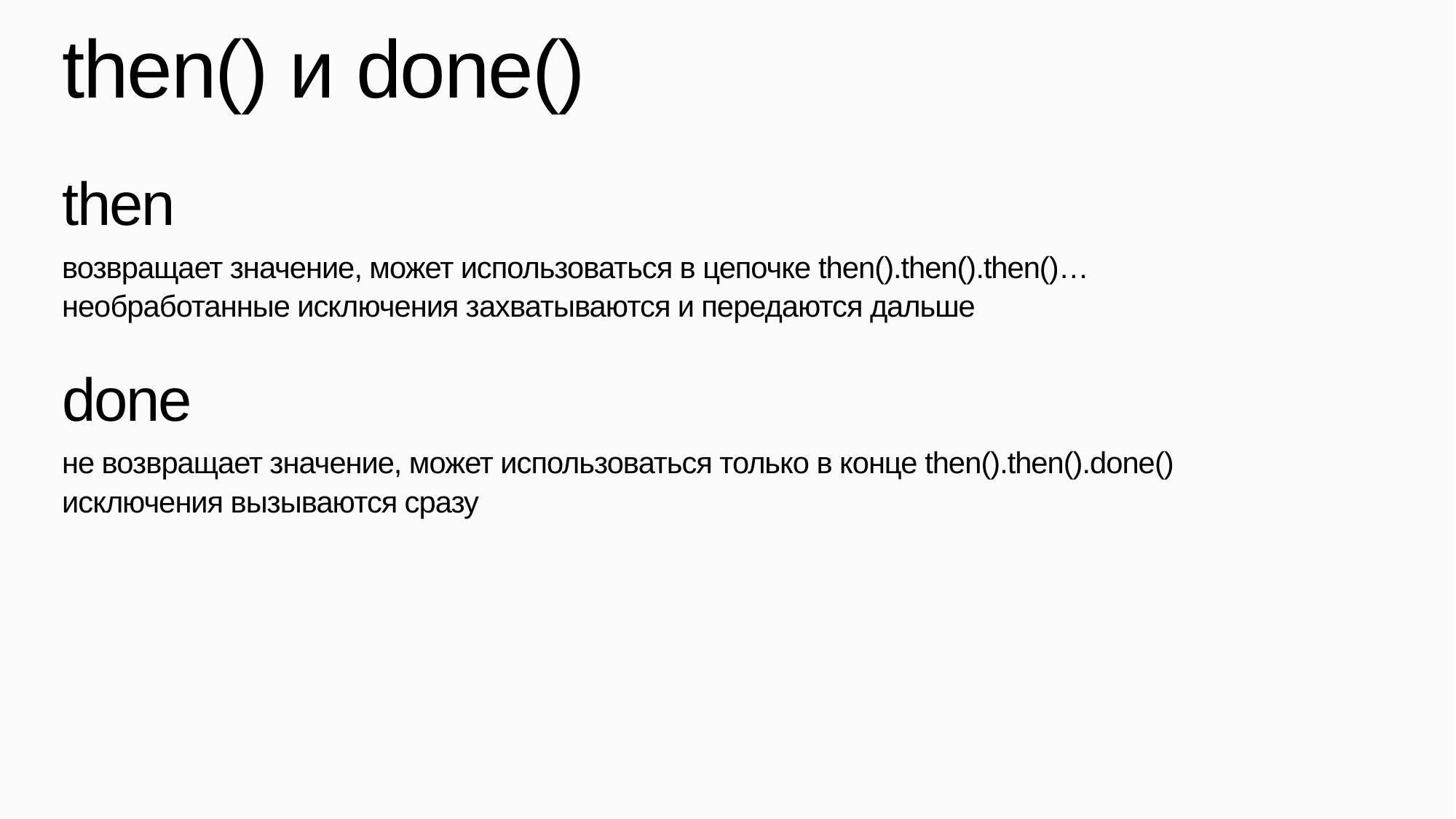

# then() и done()
then
возвращает значение, может использоваться в цепочке then().then().then()…
необработанные исключения захватываются и передаются дальше

done
не возвращает значение, может использоваться только в конце then().then().done()
исключения вызываются сразу